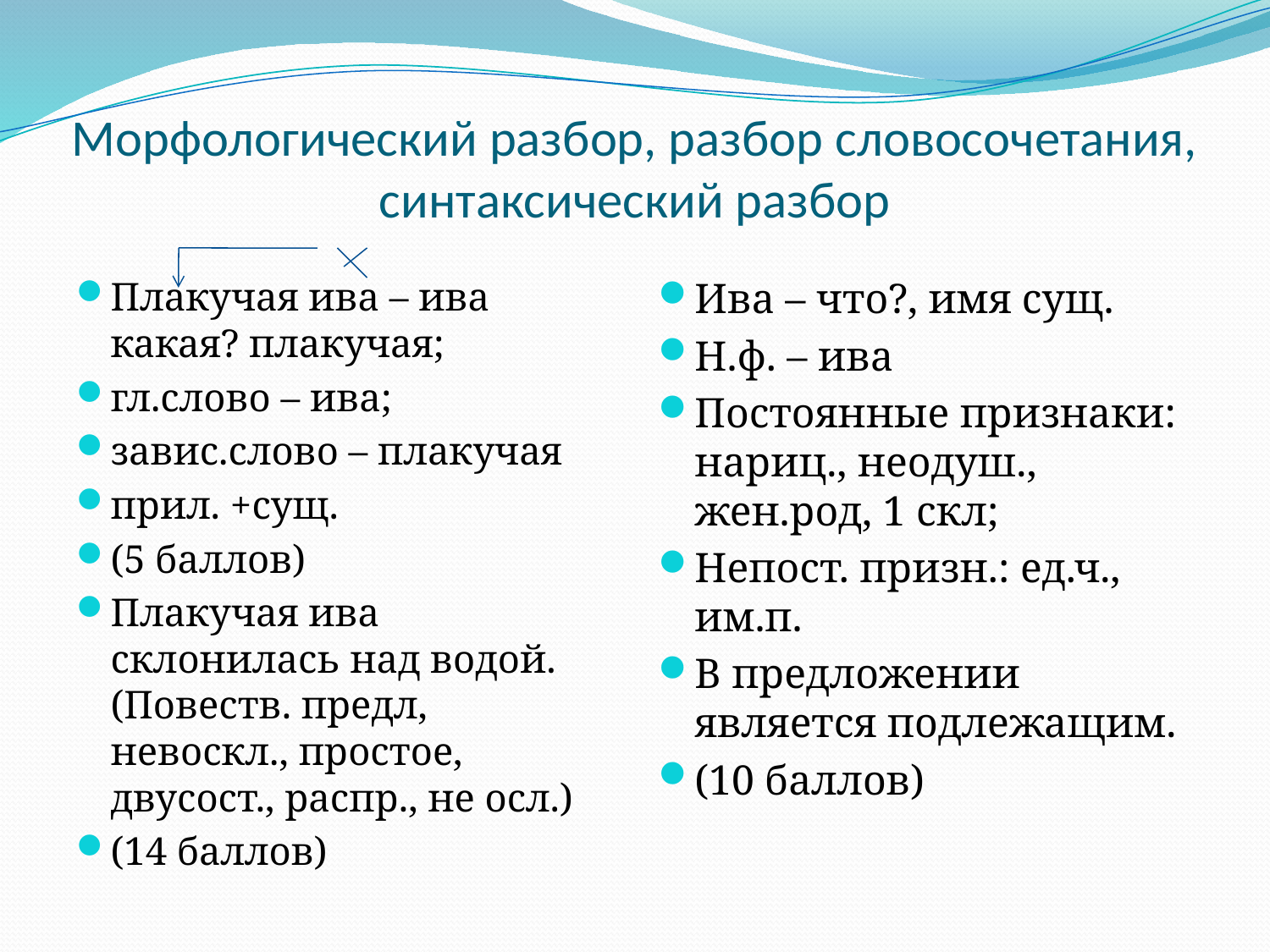

# Морфологический разбор, разбор словосочетания, синтаксический разбор
Плакучая ива – ива какая? плакучая;
гл.слово – ива;
завис.слово – плакучая
прил. +сущ.
(5 баллов)
Плакучая ива склонилась над водой. (Повеств. предл, невоскл., простое, двусост., распр., не осл.)
(14 баллов)
Ива – что?, имя сущ.
Н.ф. – ива
Постоянные признаки: нариц., неодуш., жен.род, 1 скл;
Непост. призн.: ед.ч., им.п.
В предложении является подлежащим.
(10 баллов)